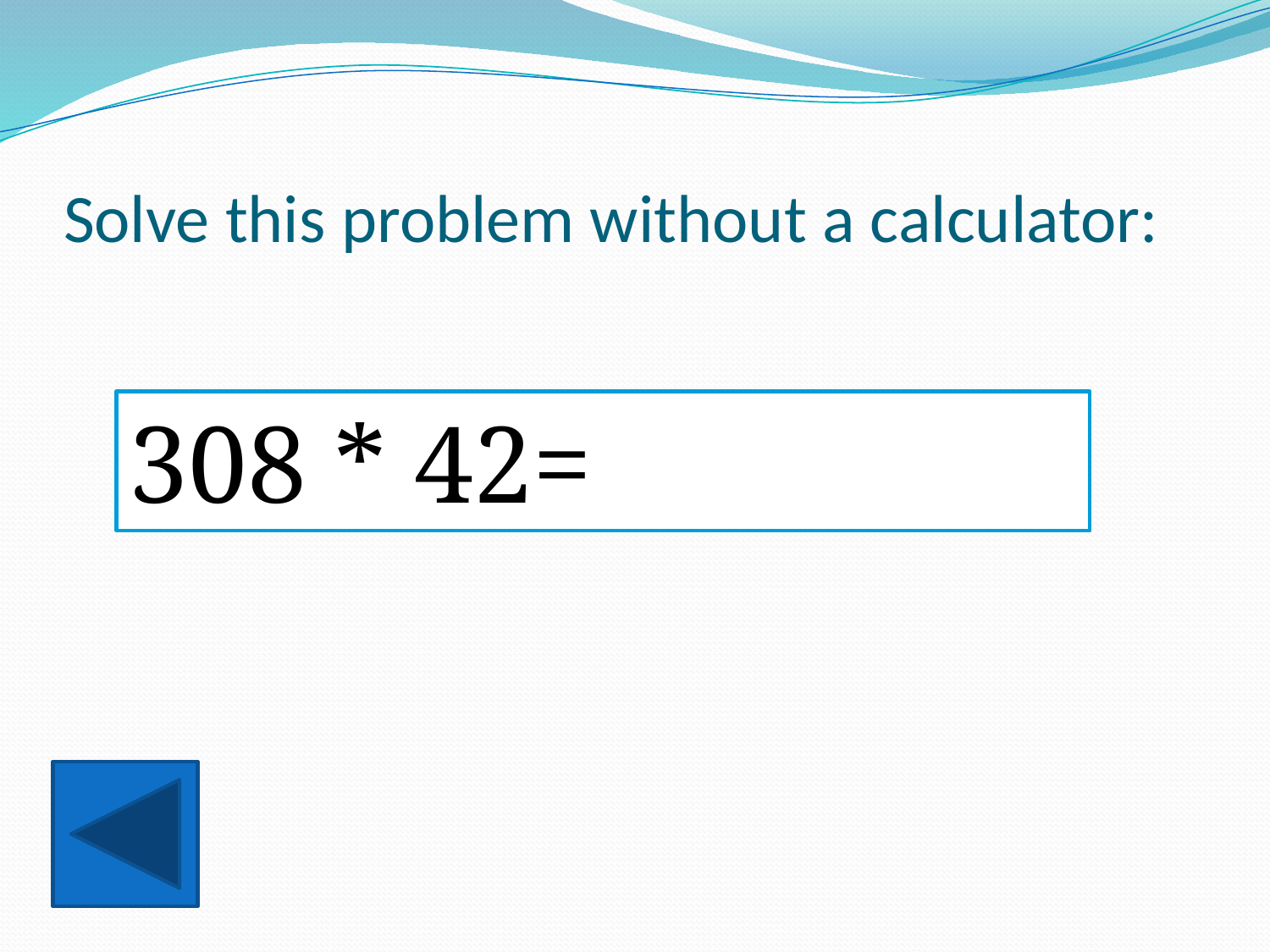

# Solve this problem without a calculator:
308 * 42=